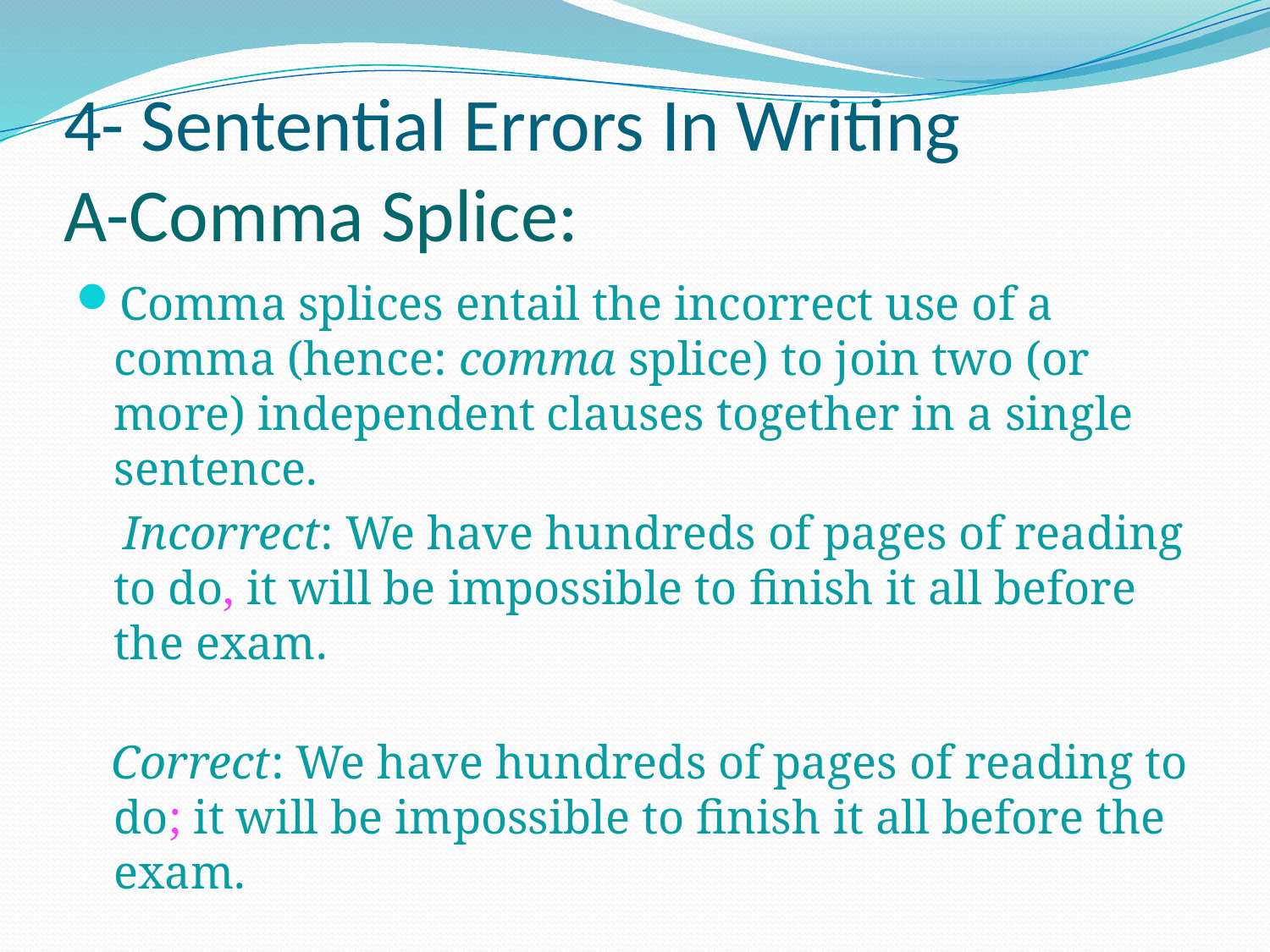

# 4- Sentential Errors In Writing A-Comma Splice:
Comma splices entail the incorrect use of a comma (hence: comma splice) to join two (or more) independent clauses together in a single sentence.
    Incorrect: We have hundreds of pages of reading to do, it will be impossible to finish it all before the exam.
   Correct: We have hundreds of pages of reading to do; it will be impossible to finish it all before the exam.